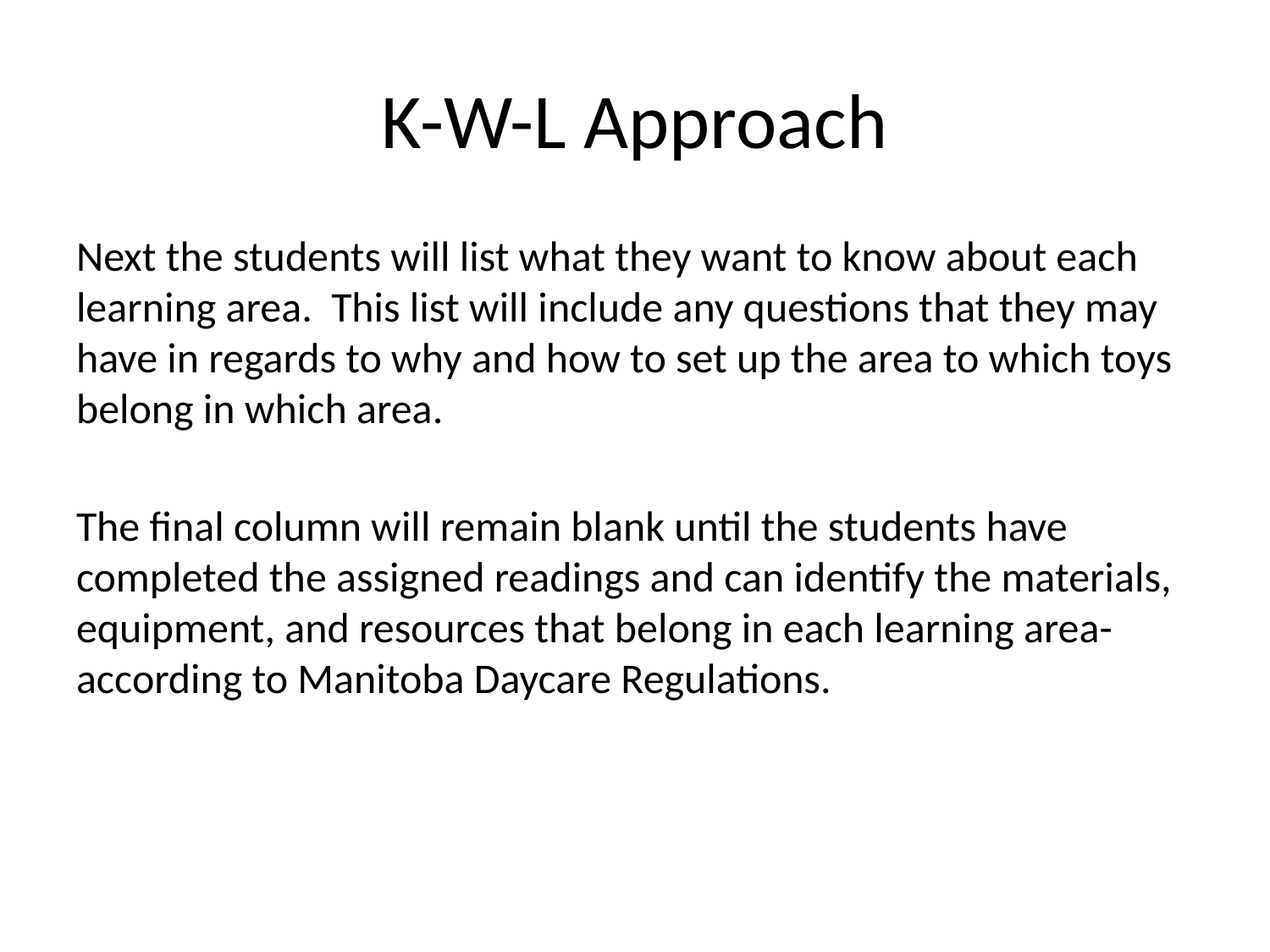

# K-W-L Approach
Next the students will list what they want to know about each learning area.  This list will include any questions that they may have in regards to why and how to set up the area to which toys belong in which area.

The final column will remain blank until the students have completed the assigned readings and can identify the materials, equipment, and resources that belong in each learning area-according to Manitoba Daycare Regulations.